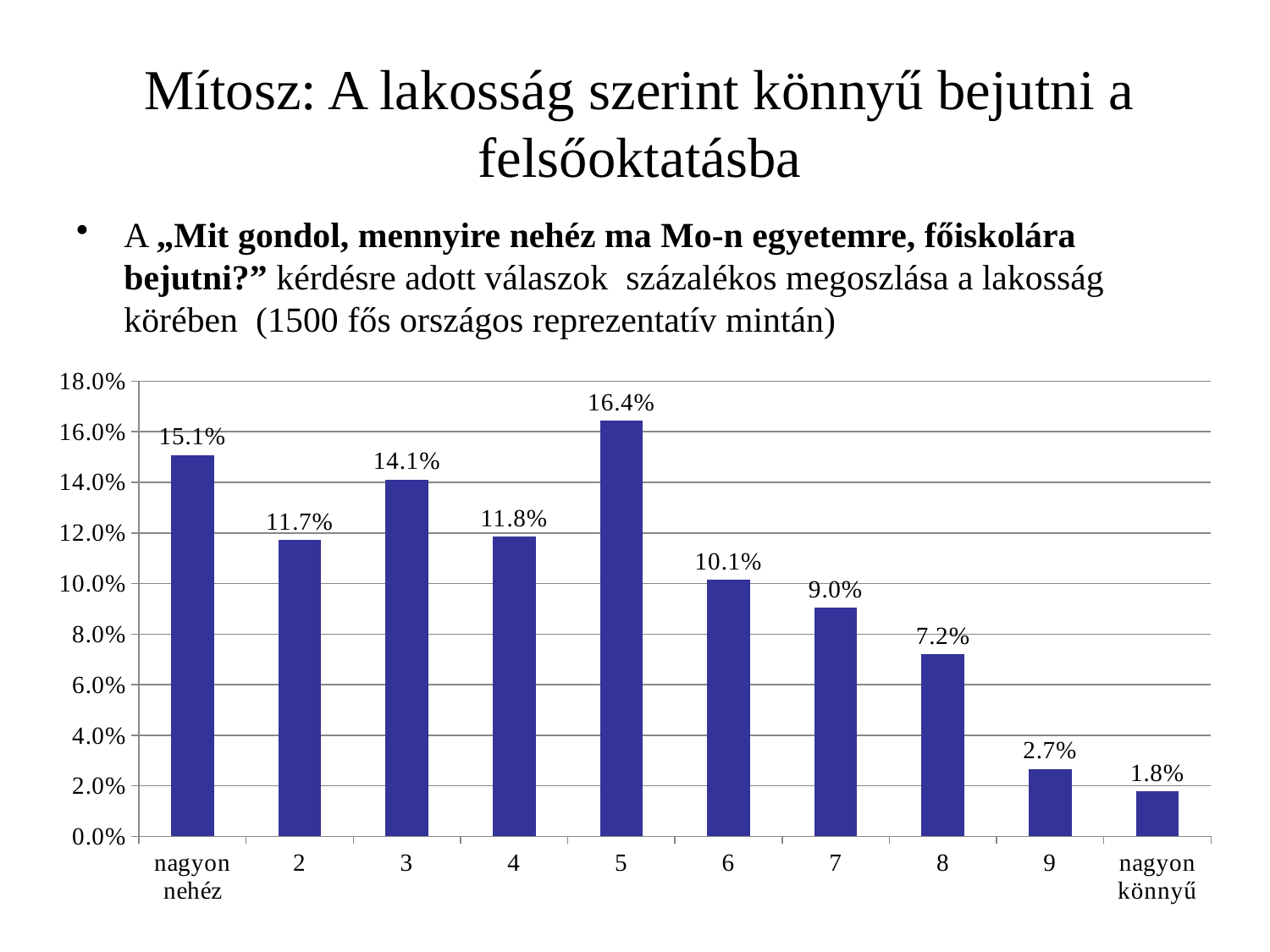

# Mítosz: A lakosság szerint könnyű bejutni a felsőoktatásba
A „Mit gondol, mennyire nehéz ma Mo-n egyetemre, főiskolára bejutni?” kérdésre adott válaszok  százalékos megoszlása a lakosság körében  (1500 fős országos reprezentatív mintán)

### Chart

| Category |  |
|---|---|
| nagyon nehéz | 0.15068493150684936 |
| 2 | 0.11712328767123295 |
| 3 | 0.1410958904109589 |
| 4 | 0.11849315068493155 |
| 5 | 0.16438356164383558 |
| 6 | 0.1013698630136986 |
| 7 | 0.09041095890410959 |
| 8 | 0.07191780821917808 |
| 9 | 0.0267123287671233 |
| nagyon könnyű | 0.01780821917808219 |